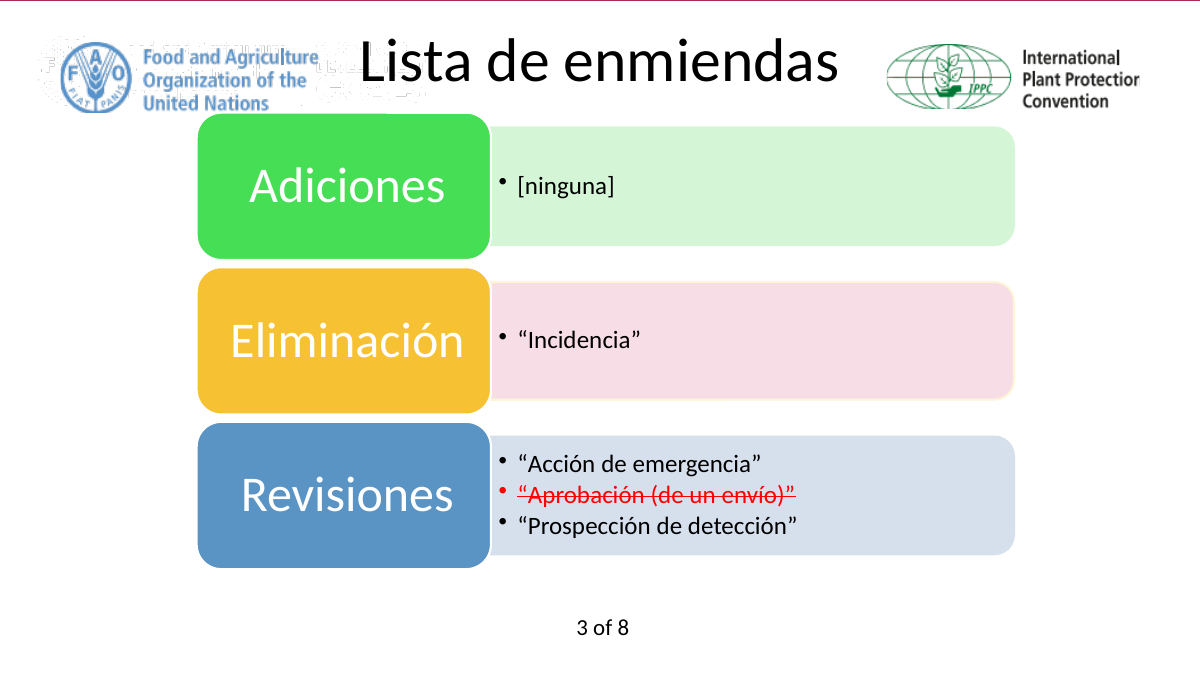

Lista de enmiendas
[ninguna]
Adiciones
“Incidencia”
Eliminación
“Acción de emergencia”
“Aprobación (de un envío)”
“Prospección de detección”
Revisiones
3 of 8